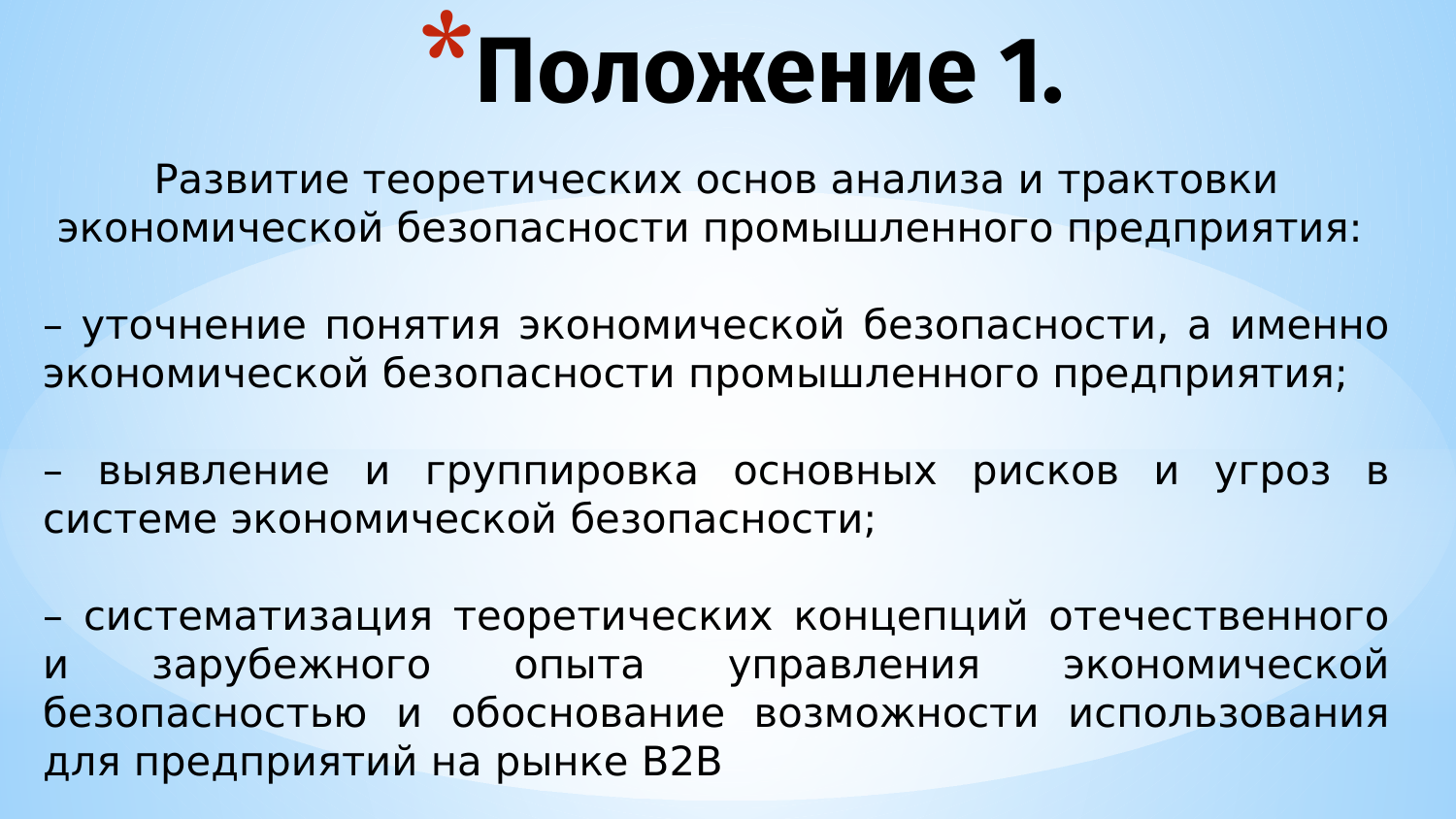

# Положение 1.
Развитие теоретических основ анализа и трактовки экономической безопасности промышленного предприятия:

– уточнение понятия экономической безопасности, а именно экономической безопасности промышленного предприятия;

– выявление и группировка основных рисков и угроз в системе экономической безопасности;

– систематизация теоретических концепций отечественного и зарубежного опыта управления экономической безопасностью и обоснование возможности использования для предприятий на рынке В2В